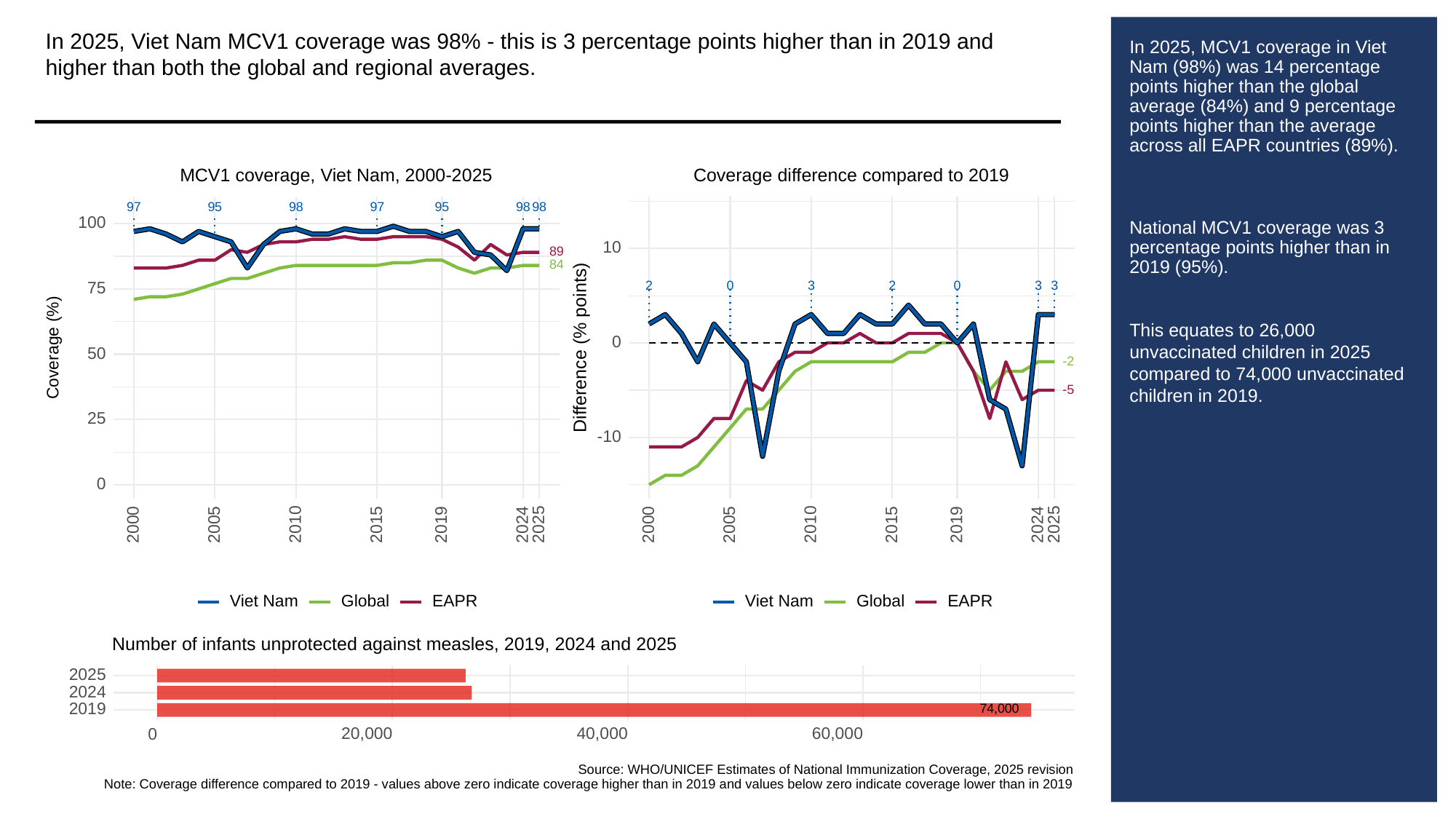

In 2025, Viet Nam MCV1 coverage was 98% - this is 3 percentage points higher than in 2019 and higher than both the global and regional averages.
# In 2025, MCV1 coverage in Viet Nam (98%) was 14 percentage points higher than the global average (84%) and 9 percentage points higher than the average across all EAPR countries (89%).

National MCV1 coverage was 3 percentage points higher than in 2019 (95%).

This equates to 26,000 unvaccinated children in 2025 compared to 74,000 unvaccinated children in 2019.

MCV1 coverage, Viet Nam, 2000-2025
Coverage difference compared to 2019

97
95
98
97
95
98
98
100

10
89

84
3
3
3
0
0
2
2
75

0
Difference (% points)
Coverage (%)

50

-2
-5

25

-10

0

2000
2005
2010
2015
2019
2024
2025
2000
2005
2010
2015
2019
2024
2025
Global
Global
Viet Nam
Viet Nam
EAPR
EAPR

Number of infants unprotected against measles, 2019, 2024 and 2025

2025

2024

74,000
2019

20,000
40,000
60,000
0
Source: WHO/UNICEF Estimates of National Immunization Coverage, 2025 revision
Note: Coverage difference compared to 2019 - values above zero indicate coverage higher than in 2019 and values below zero indicate coverage lower than in 2019